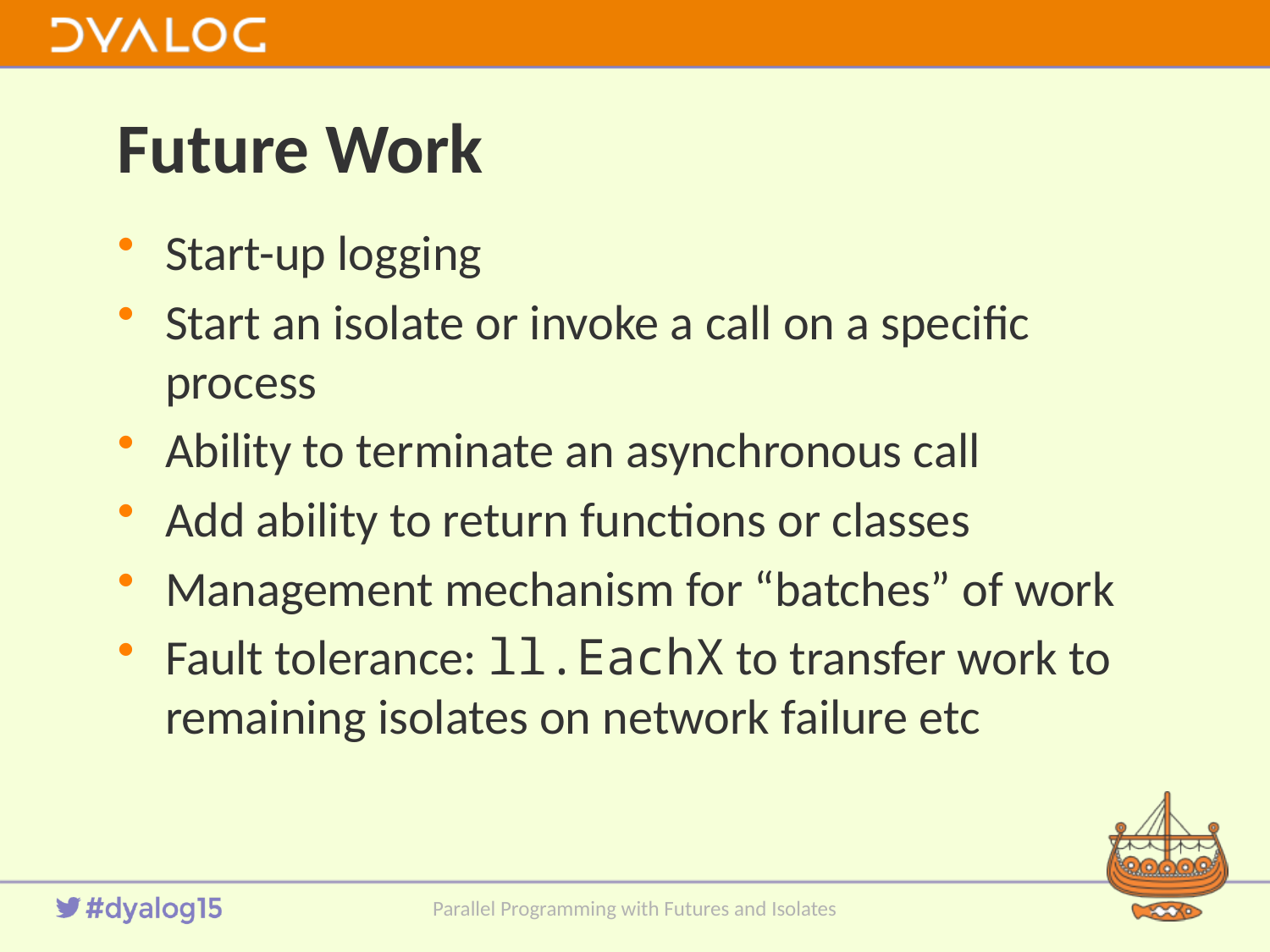

# Future Work
Start-up logging
Start an isolate or invoke a call on a specific process
Ability to terminate an asynchronous call
Add ability to return functions or classes
Management mechanism for “batches” of work
Fault tolerance: ll.EachX to transfer work to remaining isolates on network failure etc

Parallel Programming with Futures and Isolates